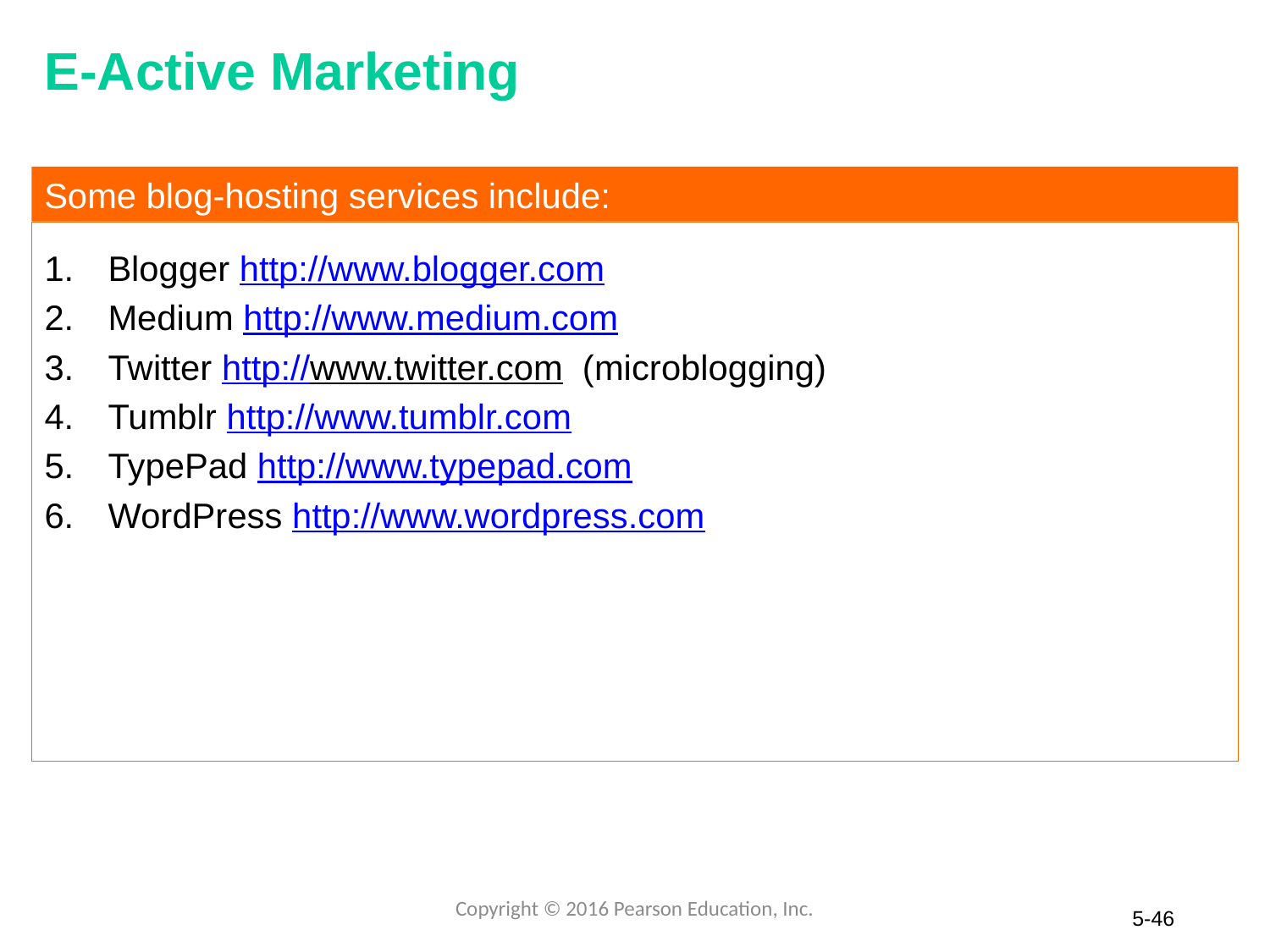

# E-Active Marketing
Some blog-hosting services include:

Blogger http://www.blogger.com
Medium http://www.medium.com
Twitter http://www.twitter.com  (microblogging)
Tumblr http://www.tumblr.com
TypePad http://www.typepad.com
WordPress http://www.wordpress.com

Copyright © 2016 Pearson Education, Inc.